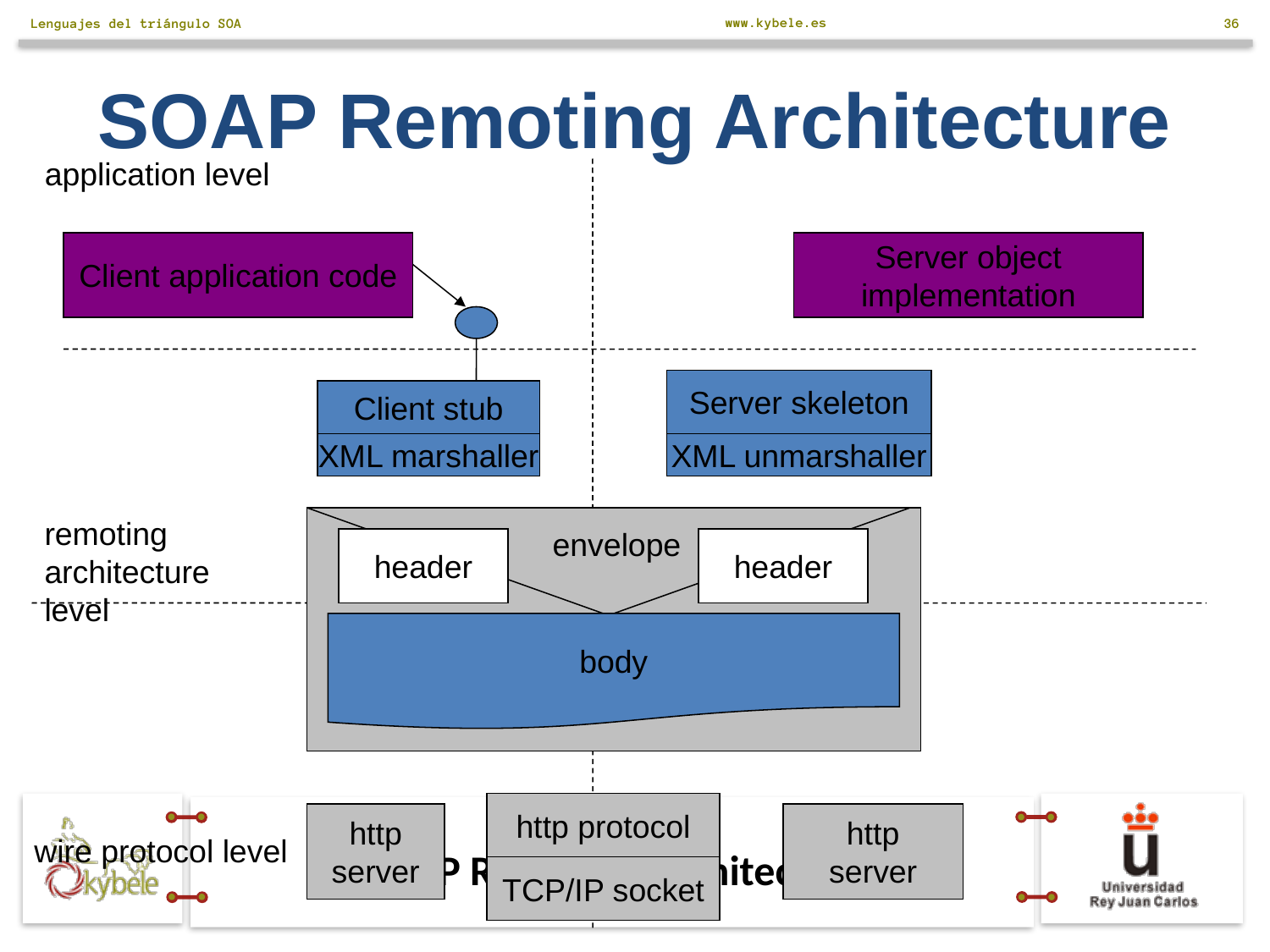

Lenguajes del triángulo SOA
36
SOAP Remoting Architecture
application level

Client application code
Server object
implementation

Server skeleton
Client stub
XML marshaller
XML unmarshaller
remoting
architecture
level

envelope
header
header

body
http protocol
http
server
http
server
# SOAP Remoting Architecture
wire protocol level
TCP/IP socket